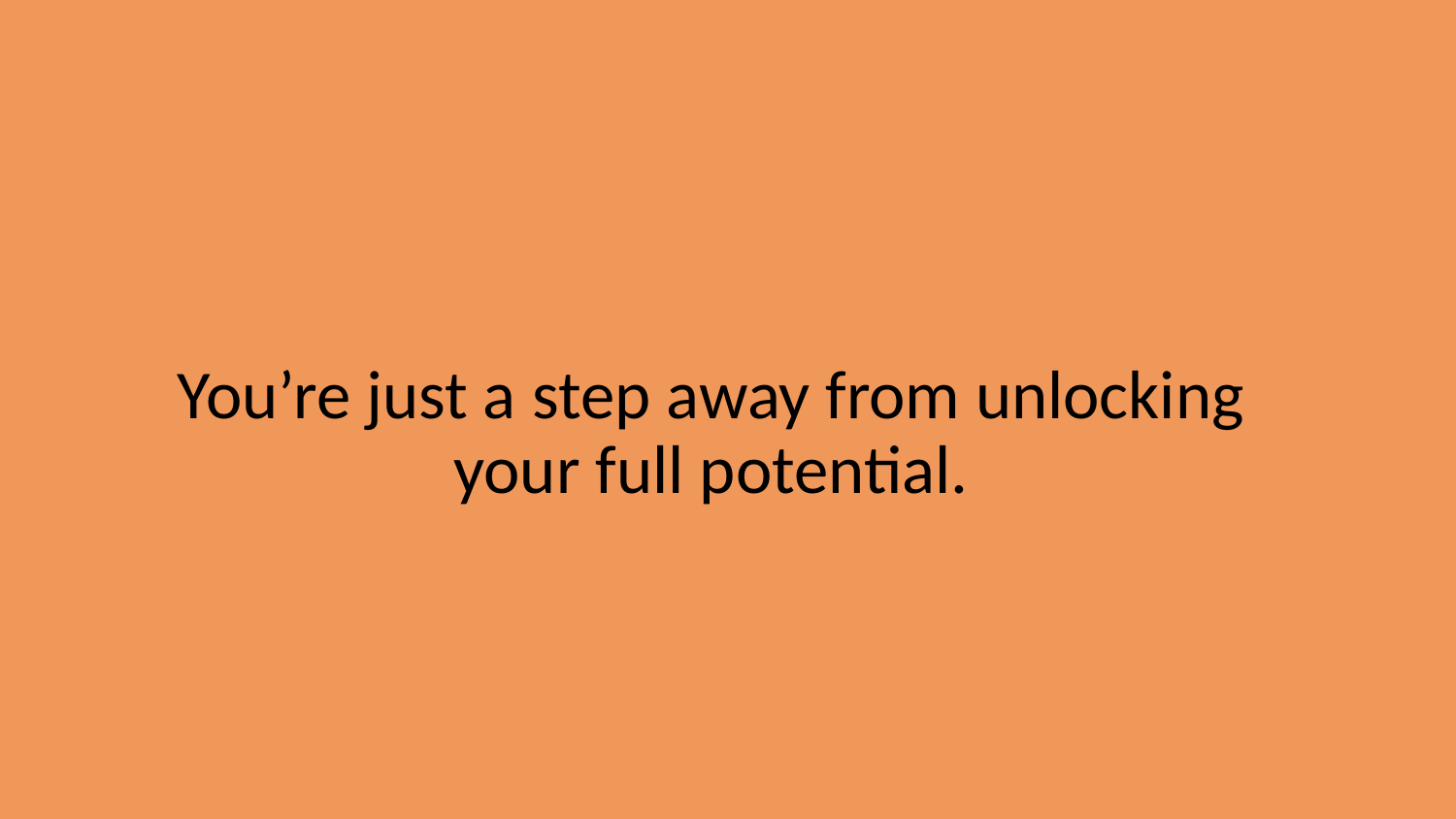

You’re just a step away from unlocking your full potential.